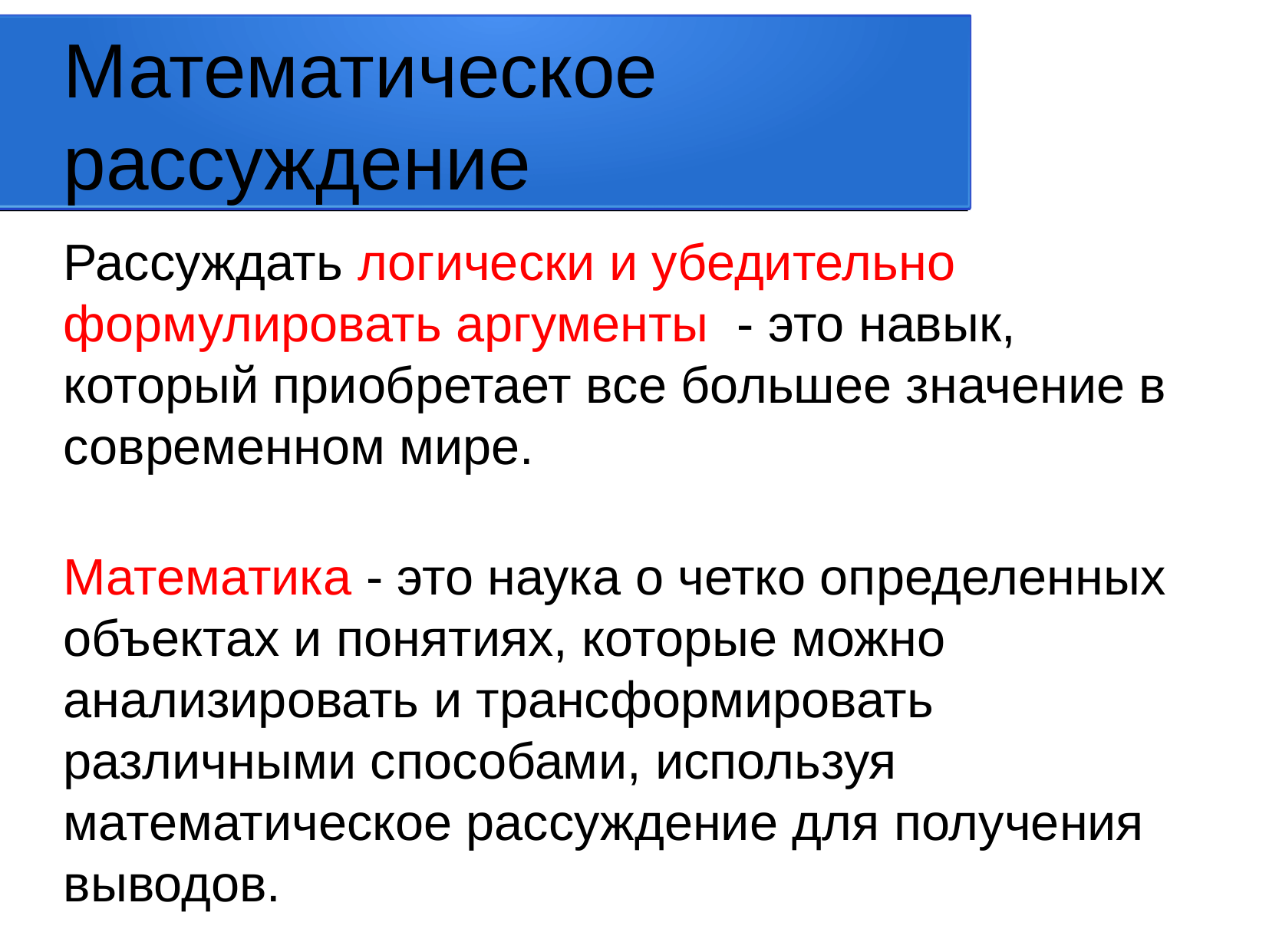

# Математическое рассуждение
Рассуждать логически и убедительно формулировать аргументы  - это навык, который приобретает все большее значение в современном мире.

Математика - это наука о четко определенных объектах и понятиях, которые можно анализировать и трансформировать различными способами, используя математическое рассуждение для получения выводов.